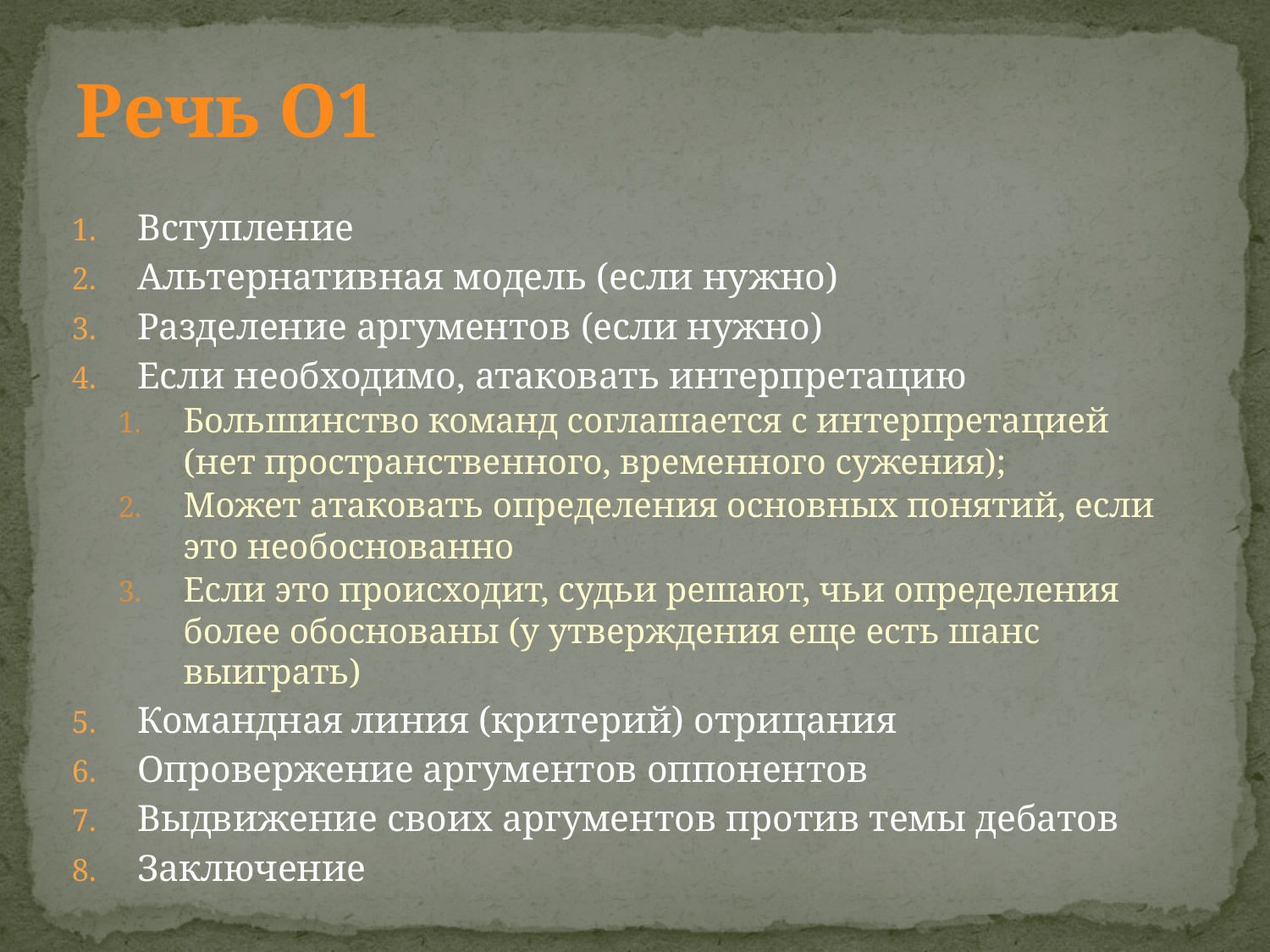

# Речь О1
Вступление
Альтернативная модель (если нужно)
Разделение аргументов (если нужно)
Если необходимо, атаковать интерпретацию
Большинство команд соглашается с интерпретацией  (нет пространственного, временного сужения);
Может атаковать определения основных понятий, если это необоснованно
Если это происходит, судьи решают, чьи определения более обоснованы (у утверждения еще есть шанс выиграть)
Командная линия (критерий) отрицания
Опровержение аргументов оппонентов
Выдвижение своих аргументов против темы дебатов
Заключение